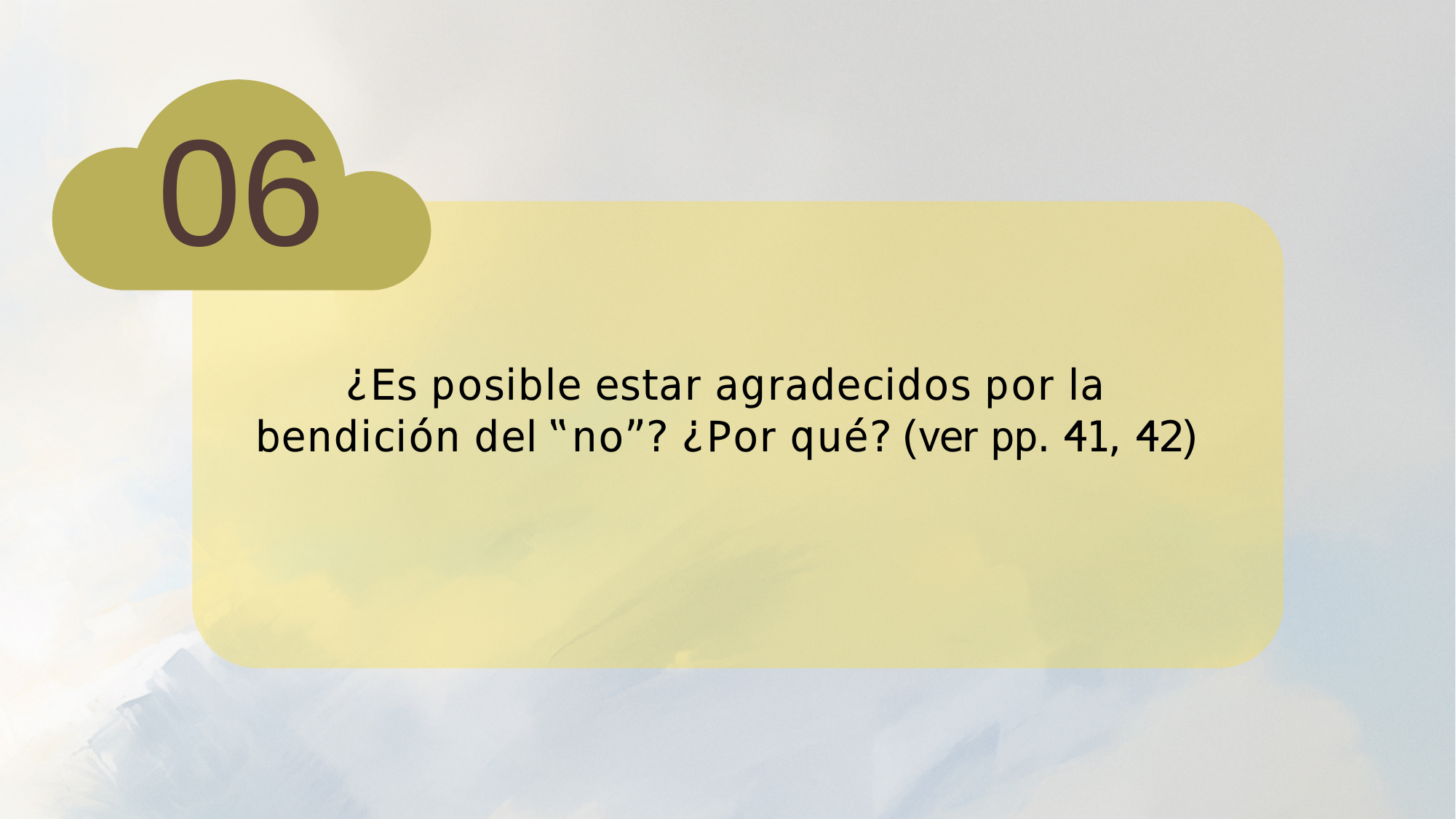

06

¿Es posible estar agradecidos por la bendición del “no”? ¿Por qué? (ver pp. 41, 42)